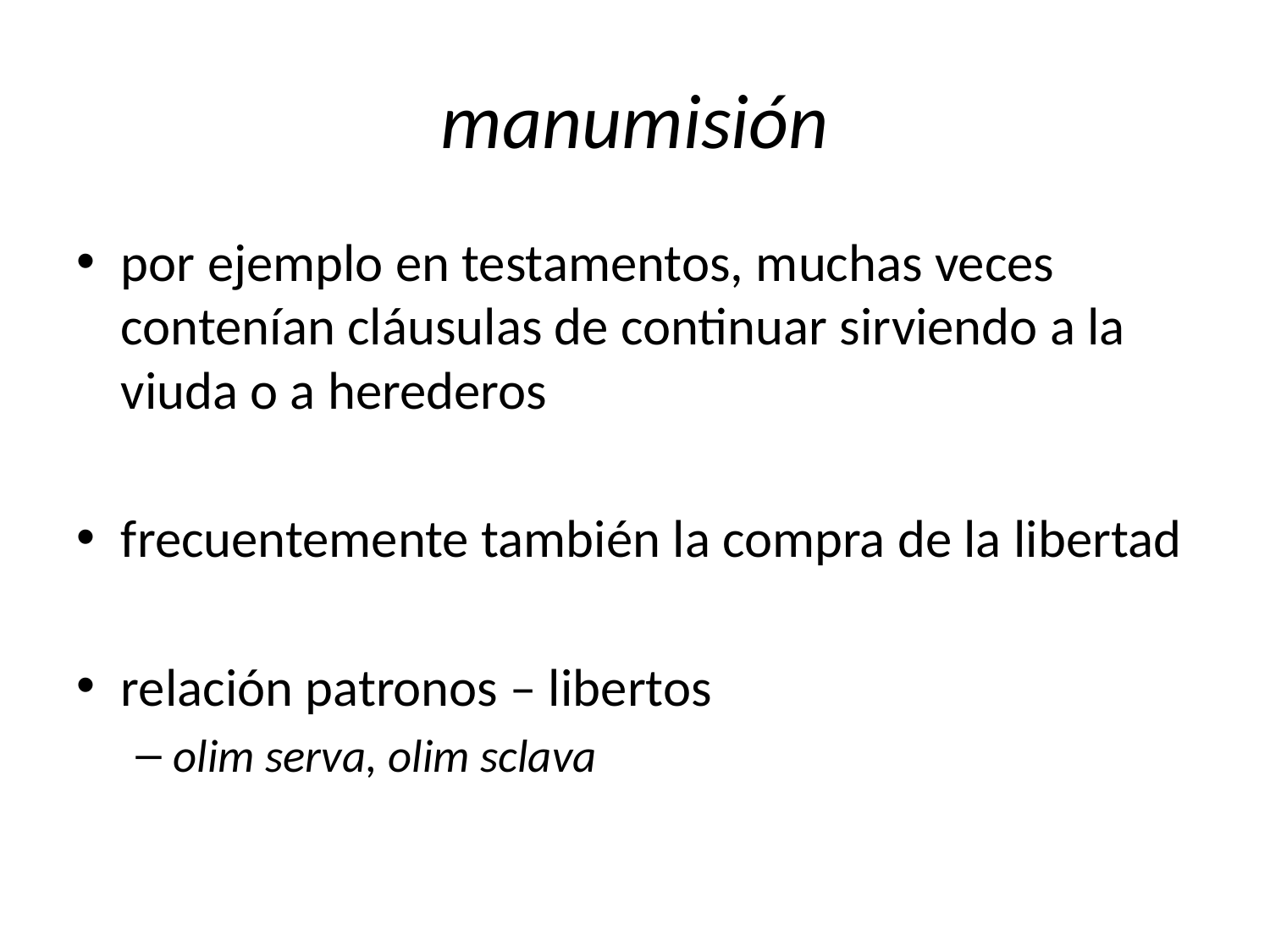

# manumisión
por ejemplo en testamentos, muchas veces contenían cláusulas de continuar sirviendo a la viuda o a herederos

frecuentemente también la compra de la libertad

relación patronos – libertos
olim serva, olim sclava